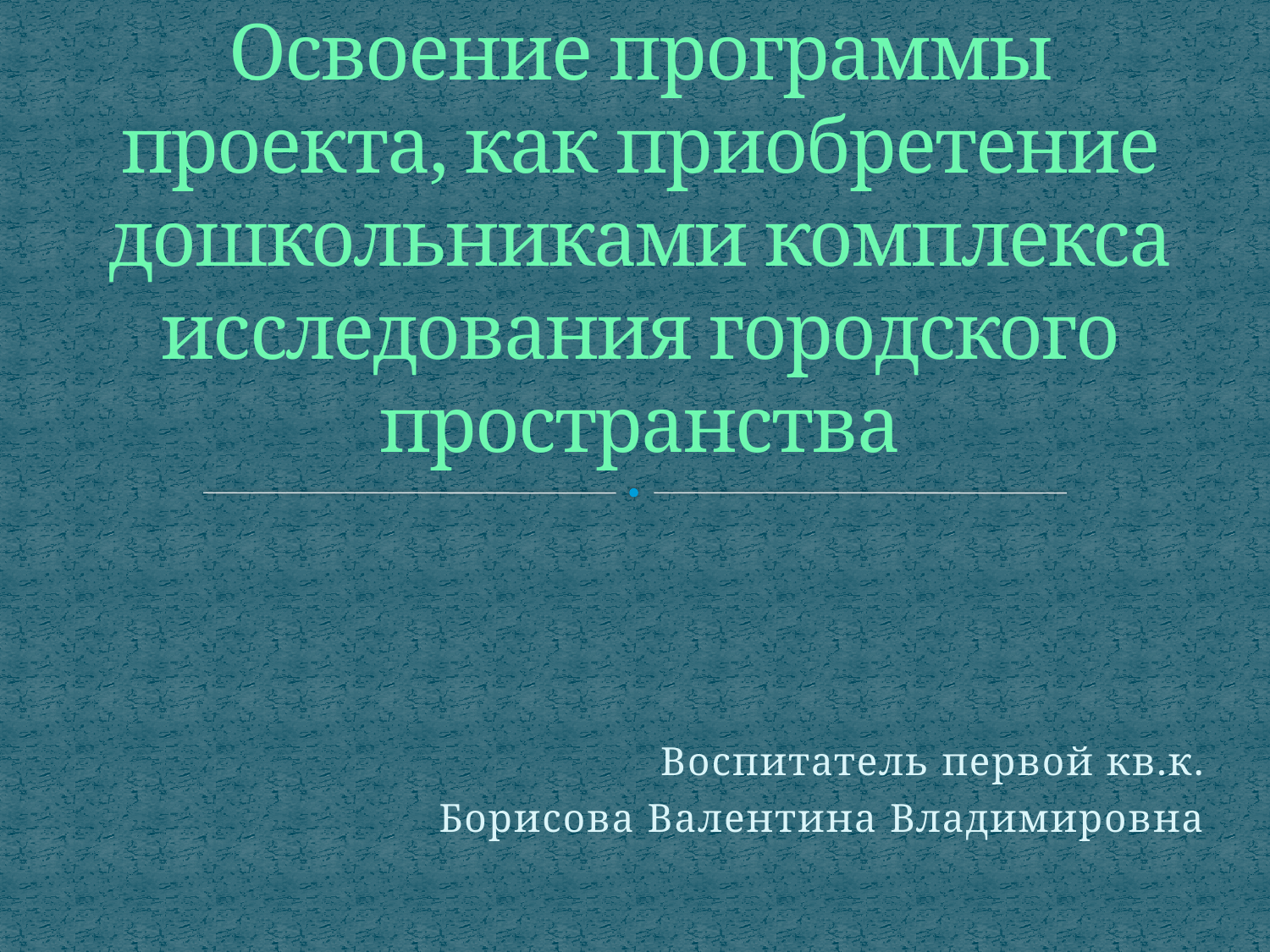

# Освоение программы проекта, как приобретение дошкольниками комплекса исследования городского пространства

Воспитатель первой кв.к.
Борисова Валентина Владимировна